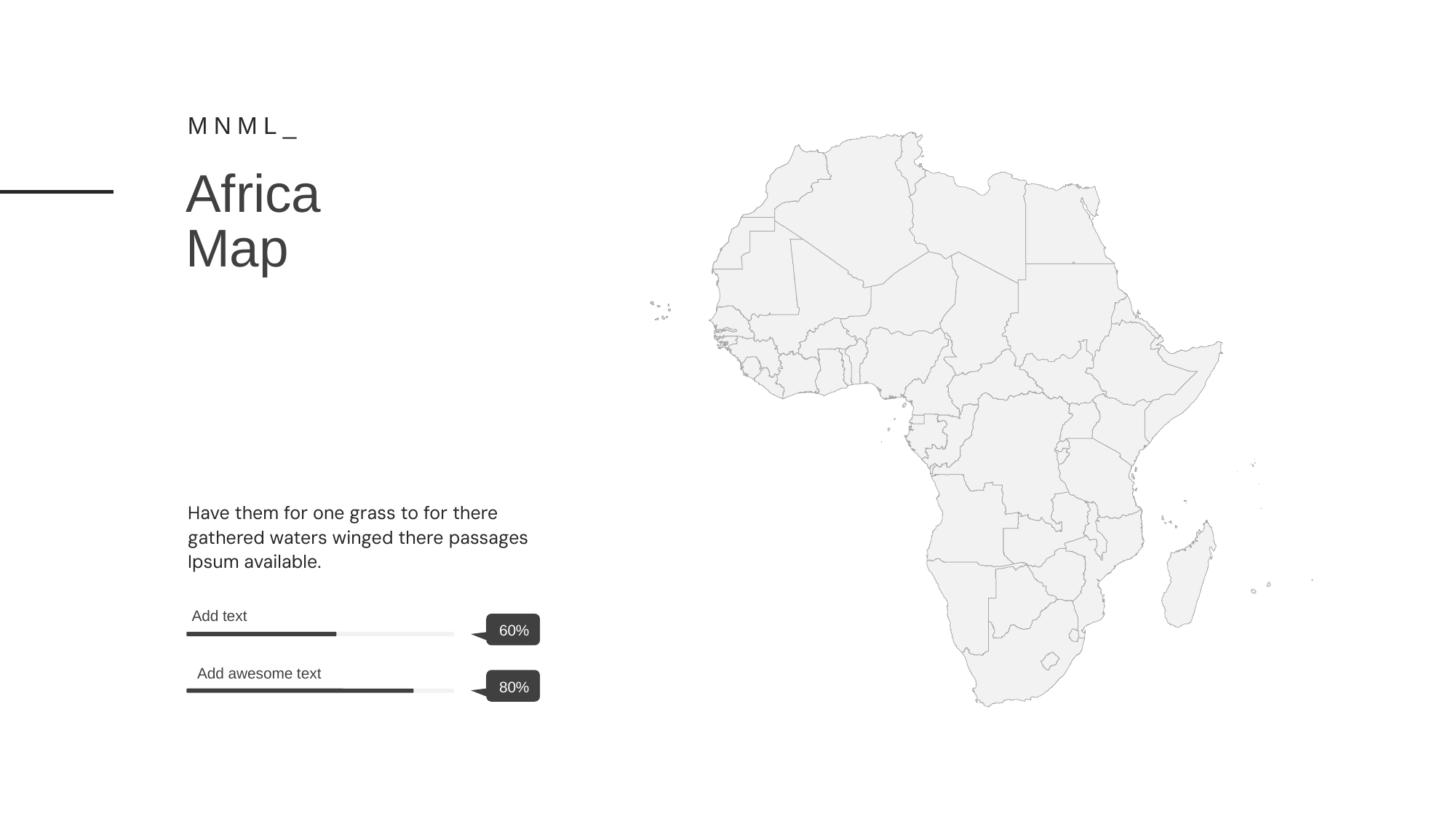

Mnml_

Africa
Map
Have them for one grass to for there
gathered waters winged there passages
Ipsum available.
Add text

60%

Add awesome text

80%